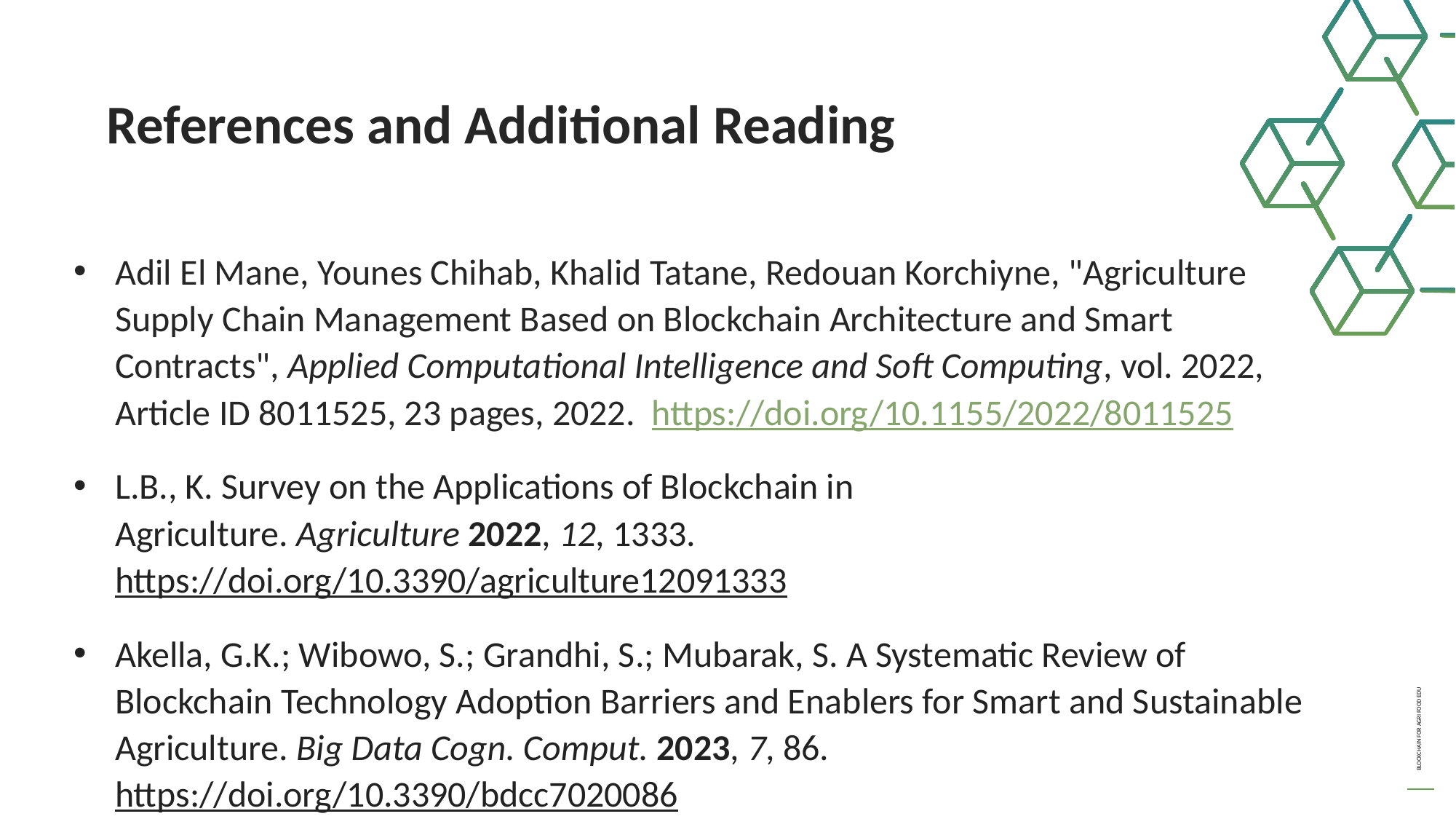

References and Additional Reading
Adil El Mane, Younes Chihab, Khalid Tatane, Redouan Korchiyne, "Agriculture Supply Chain Management Based on Blockchain Architecture and Smart Contracts", Applied Computational Intelligence and Soft Computing, vol. 2022, Article ID 8011525, 23 pages, 2022.  https://doi.org/10.1155/2022/8011525
L.B., K. Survey on the Applications of Blockchain in Agriculture. Agriculture 2022, 12, 1333. https://doi.org/10.3390/agriculture12091333
Akella, G.K.; Wibowo, S.; Grandhi, S.; Mubarak, S. A Systematic Review of Blockchain Technology Adoption Barriers and Enablers for Smart and Sustainable Agriculture. Big Data Cogn. Comput. 2023, 7, 86. https://doi.org/10.3390/bdcc7020086